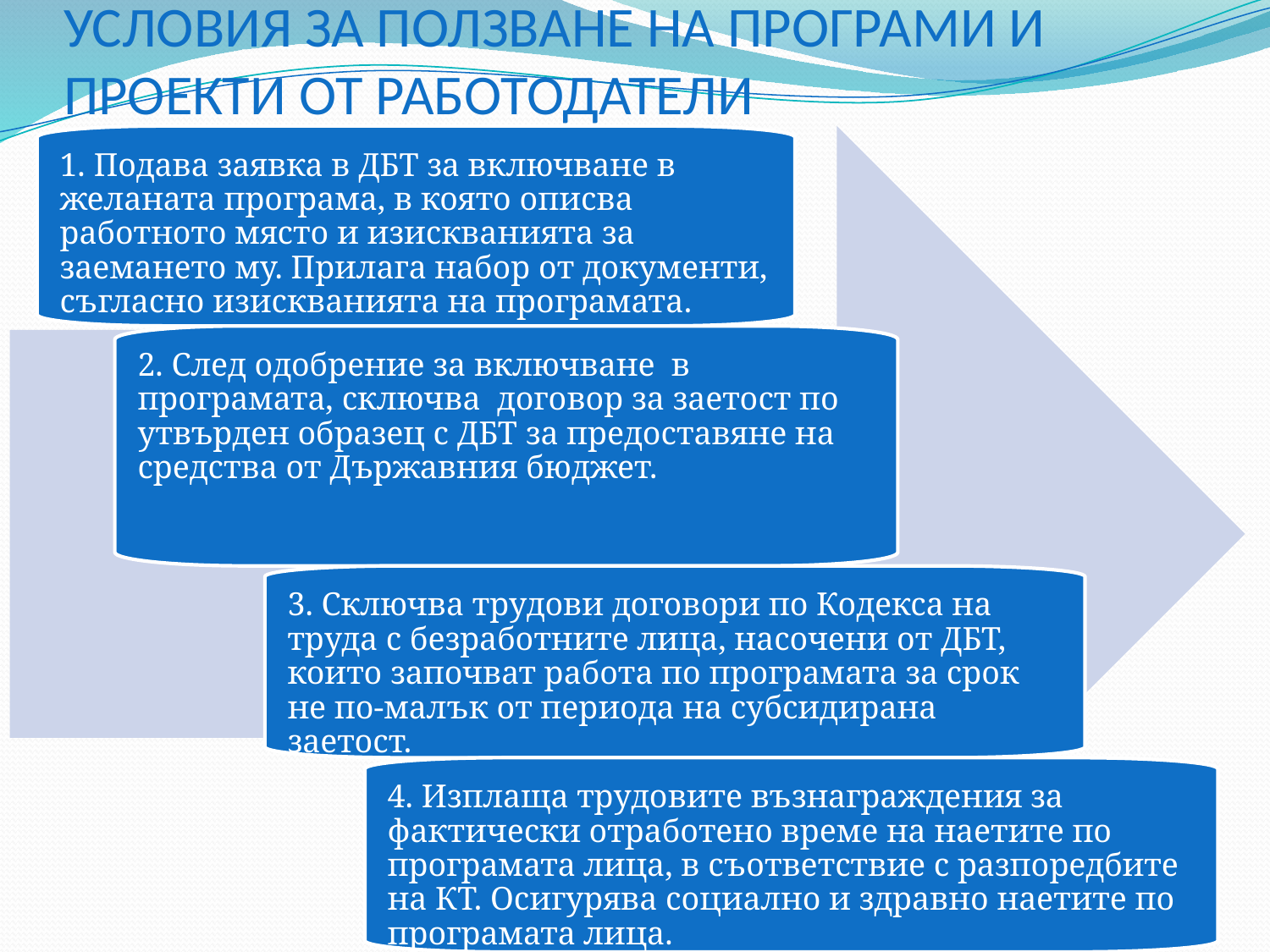

# УСЛОВИЯ ЗА ПОЛЗВАНЕ НА ПРОГРАМИ И ПРОЕКТИ ОТ РАБОТОДАТЕЛИ

1. Подава заявка в ДБТ за включване в желаната програма, в която описва работното място и изискванията за заемането му. Прилага набор от документи, съгласно изискванията на програмата.
2. След одобрение за включване  в програмата, сключва  договор за заетост по утвърден образец с ДБТ за предоставяне на средства от Държавния бюджет.

3. Сключва трудови договори по Кодекса на труда с безработните лица, насочени от ДБТ, които започват работа по програмата за срок не по-малък от периода на субсидирана заетост.
4. Изплаща трудовите възнаграждения за фактически отработено време на наетите по програмата лица, в съответствие с разпоредбите на КТ. Осигурява социално и здравно наетите по програмата лица.